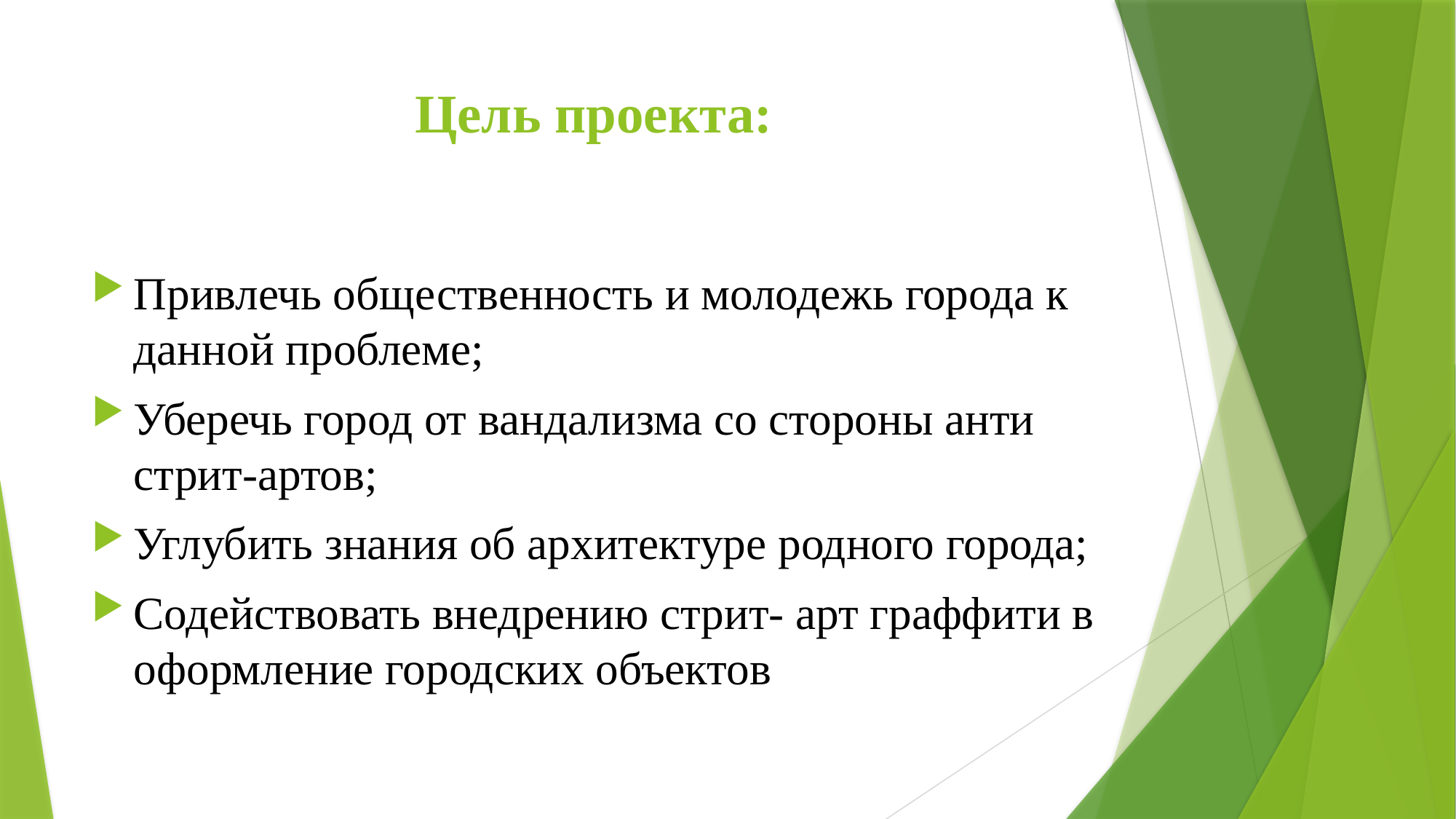

# Цель проекта:
Привлечь общественность и молодежь города к данной проблеме;
Уберечь город от вандализма со стороны анти стрит-артов;
Углубить знания об архитектуре родного города;
Содействовать внедрению стрит- арт граффити в оформление городских объектов